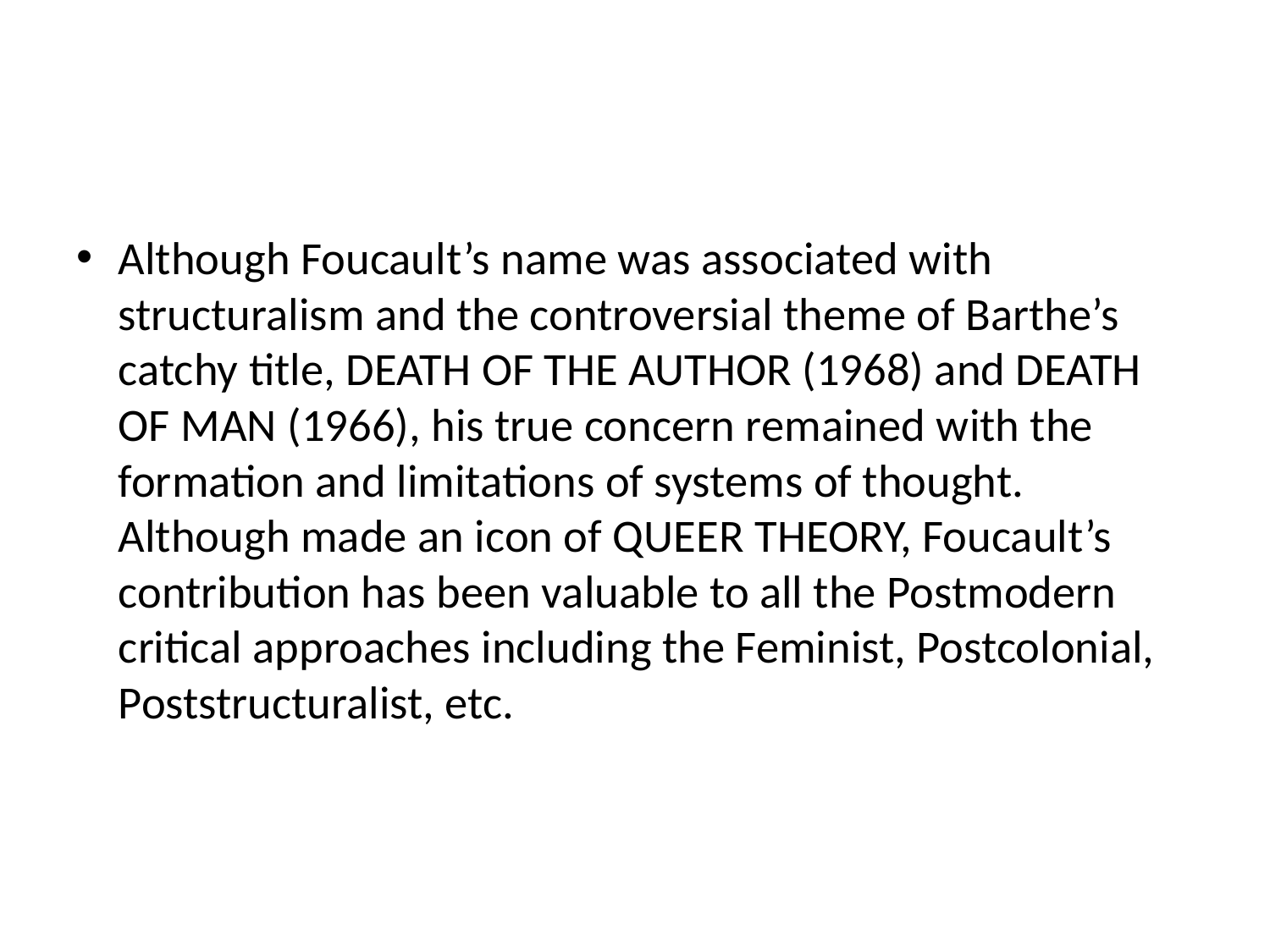

#
Although Foucault’s name was associated with structuralism and the controversial theme of Barthe’s catchy title, DEATH OF THE AUTHOR (1968) and DEATH OF MAN (1966), his true concern remained with the formation and limitations of systems of thought. Although made an icon of QUEER THEORY, Foucault’s contribution has been valuable to all the Postmodern critical approaches including the Feminist, Postcolonial, Poststructuralist, etc.